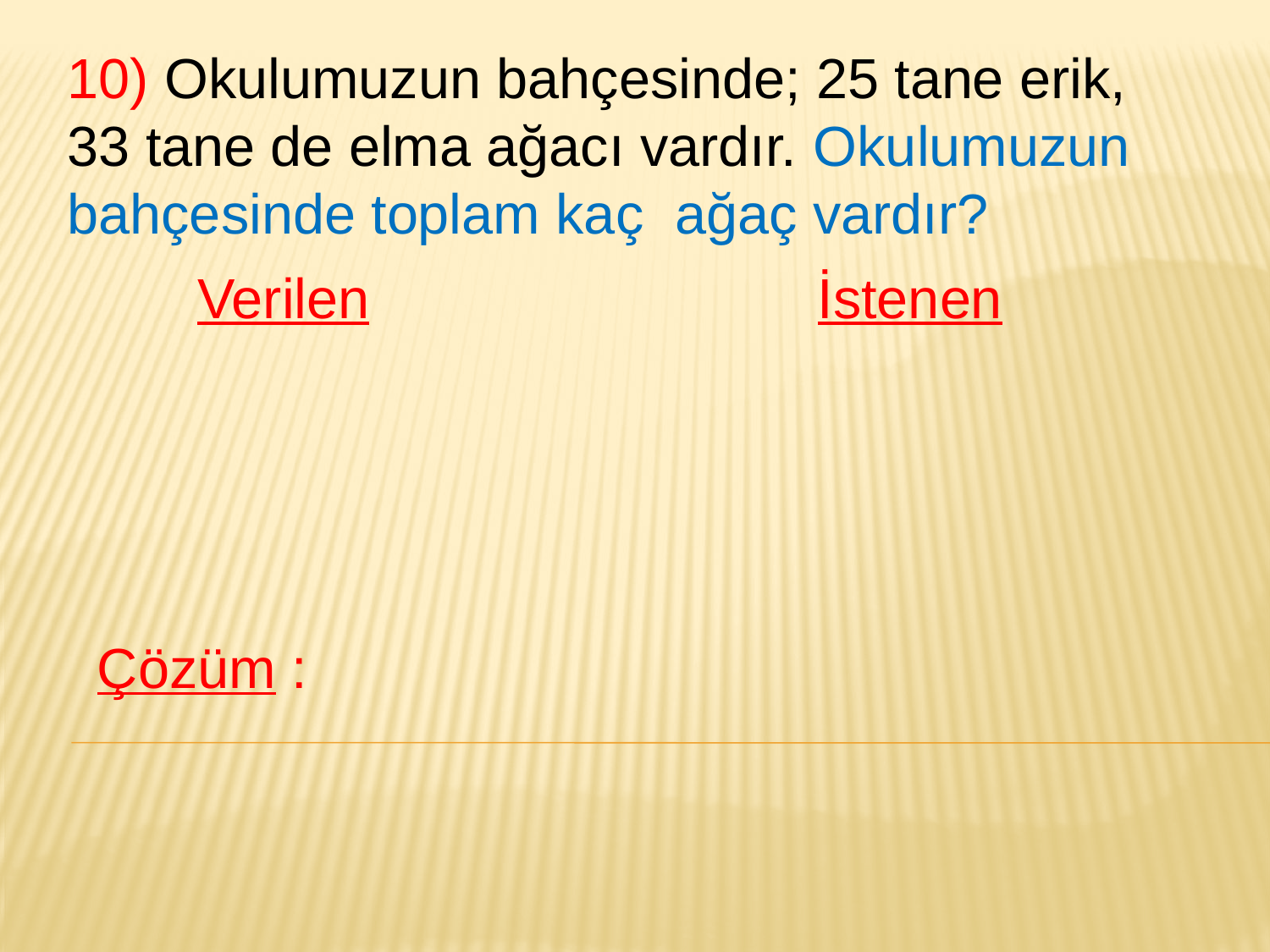

10) Okulumuzun bahçesinde; 25 tane erik,
33 tane de elma ağacı vardır. Okulumuzun bahçesinde toplam kaç  ağaç vardır?

Verilen
İstenen
Çözüm :